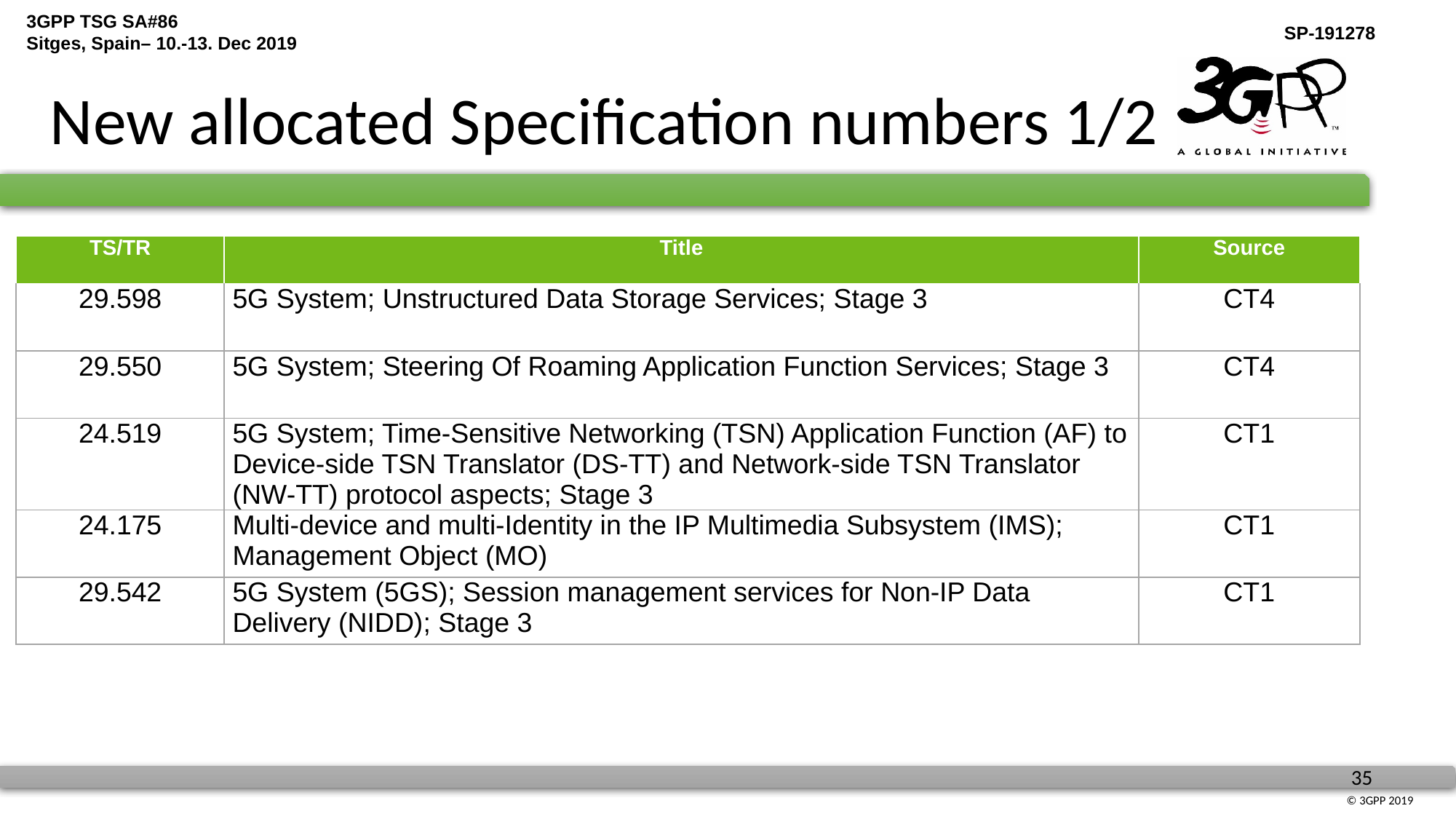

# New allocated Specification numbers 1/2
| TS/TR | Title | Source |
| --- | --- | --- |
| 29.598 | 5G System; Unstructured Data Storage Services; Stage 3 | CT4 |
| 29.550 | 5G System; Steering Of Roaming Application Function Services; Stage 3 | CT4 |
| 24.519 | 5G System; Time-Sensitive Networking (TSN) Application Function (AF) to Device-side TSN Translator (DS-TT) and Network-side TSN Translator (NW-TT) protocol aspects; Stage 3 | CT1 |
| 24.175 | Multi-device and multi-Identity in the IP Multimedia Subsystem (IMS); Management Object (MO) | CT1 |
| 29.542 | 5G System (5GS); Session management services for Non-IP Data Delivery (NIDD); Stage 3 | CT1 |